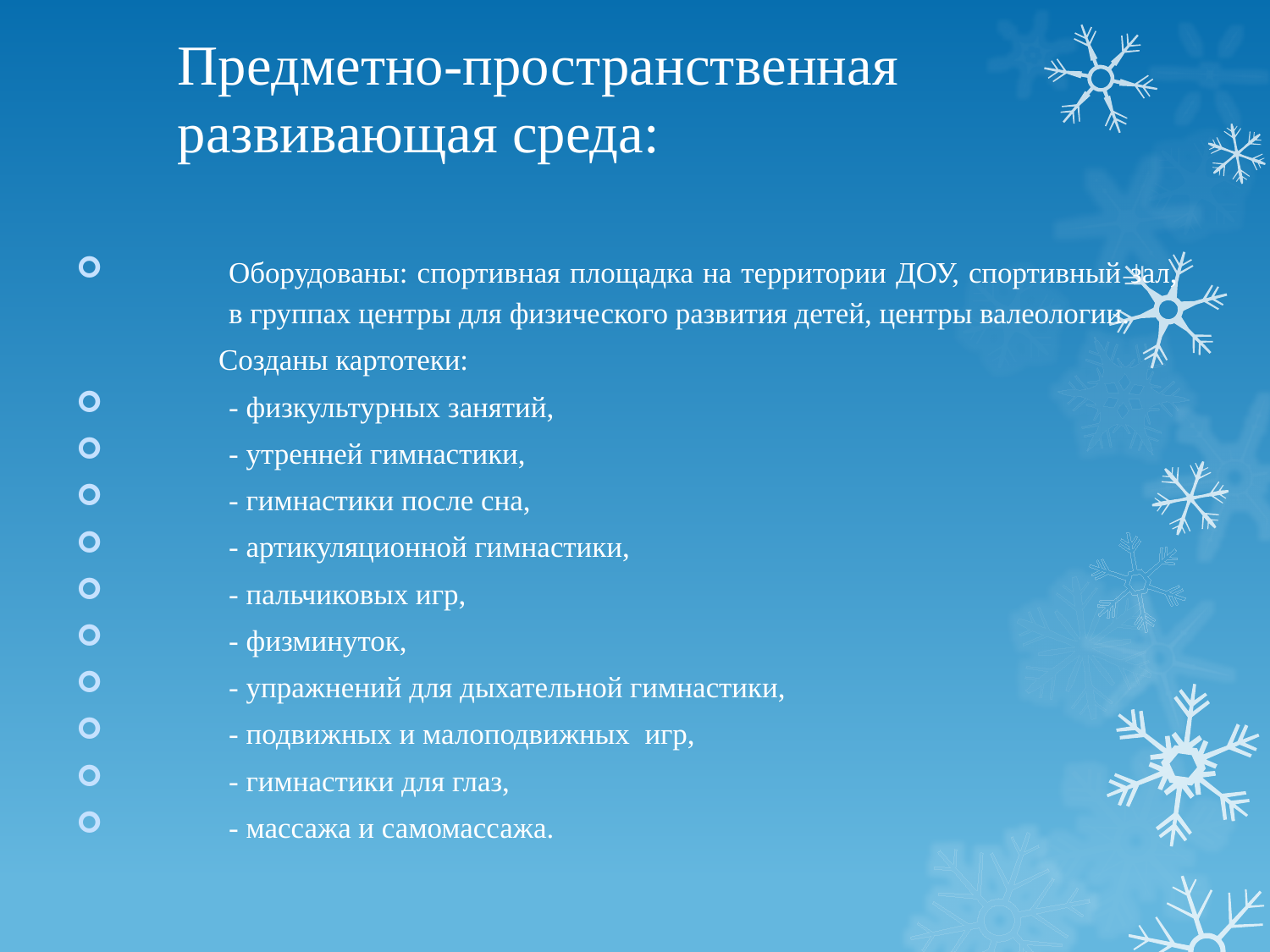

# Предметно-пространственная развивающая среда:
Оборудованы: спортивная площадка на территории ДОУ, спортивный зал, в группах центры для физического развития детей, центры валеологии.
    Созданы картотеки:
- физкультурных занятий,
- утренней гимнастики,
- гимнастики после сна,
- артикуляционной гимнастики,
- пальчиковых игр,
- физминуток,
- упражнений для дыхательной гимнастики,
- подвижных и малоподвижных  игр,
- гимнастики для глаз,
- массажа и самомассажа.